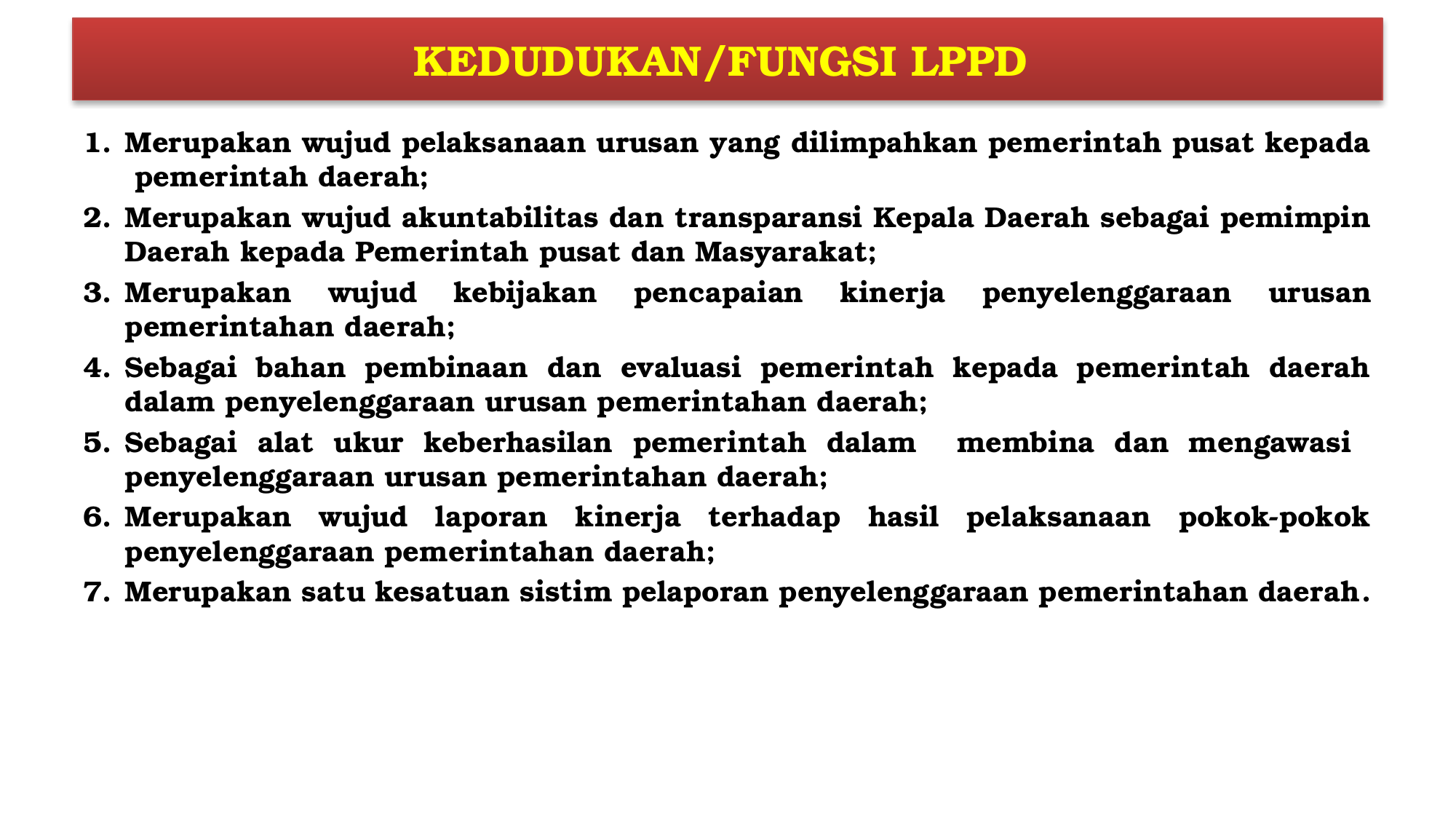

# KEDUDUKAN/FUNGSI LPPD
Merupakan wujud pelaksanaan urusan yang dilimpahkan pemerintah pusat kepada  pemerintah daerah;
Merupakan wujud akuntabilitas dan transparansi Kepala Daerah sebagai pemimpin Daerah kepada Pemerintah pusat dan Masyarakat;
Merupakan wujud kebijakan pencapaian kinerja penyelenggaraan urusan pemerintahan daerah;
Sebagai bahan pembinaan dan evaluasi pemerintah kepada pemerintah daerah dalam penyelenggaraan urusan pemerintahan daerah;
Sebagai alat ukur keberhasilan pemerintah dalam  membina dan mengawasi  penyelenggaraan urusan pemerintahan daerah;
Merupakan wujud laporan kinerja terhadap hasil pelaksanaan pokok-pokok penyelenggaraan pemerintahan daerah;
Merupakan satu kesatuan sistim pelaporan penyelenggaraan pemerintahan daerah.